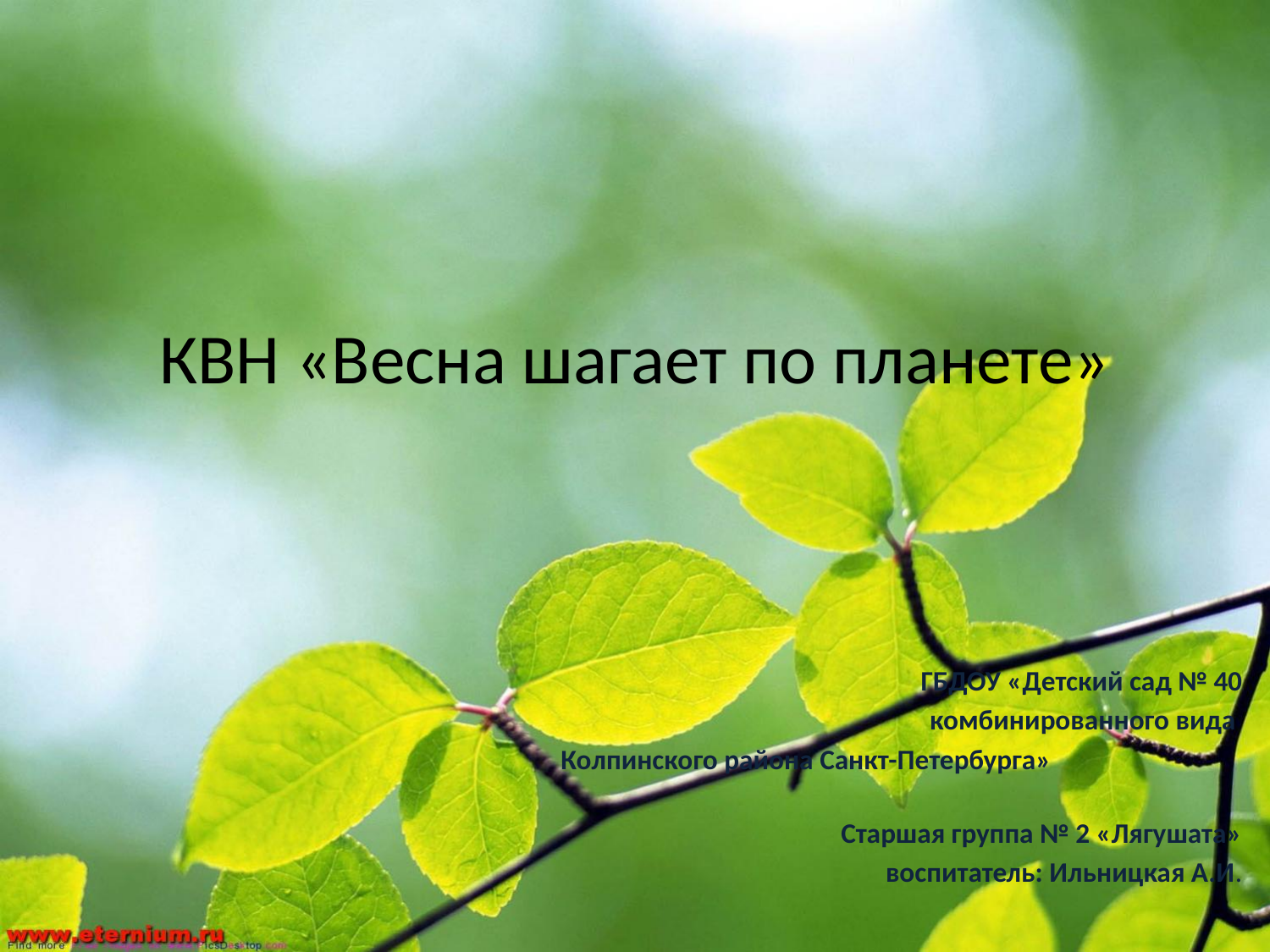

# КВН «Весна шагает по планете»
                                           ГБДОУ «Детский сад № 40
                                        комбинированного вида
                                                        Колпинского района Санкт-Петербурга»
                   Старшая группа № 2 «Лягушата»
                                                              воспитатель: Ильницкая А.И.